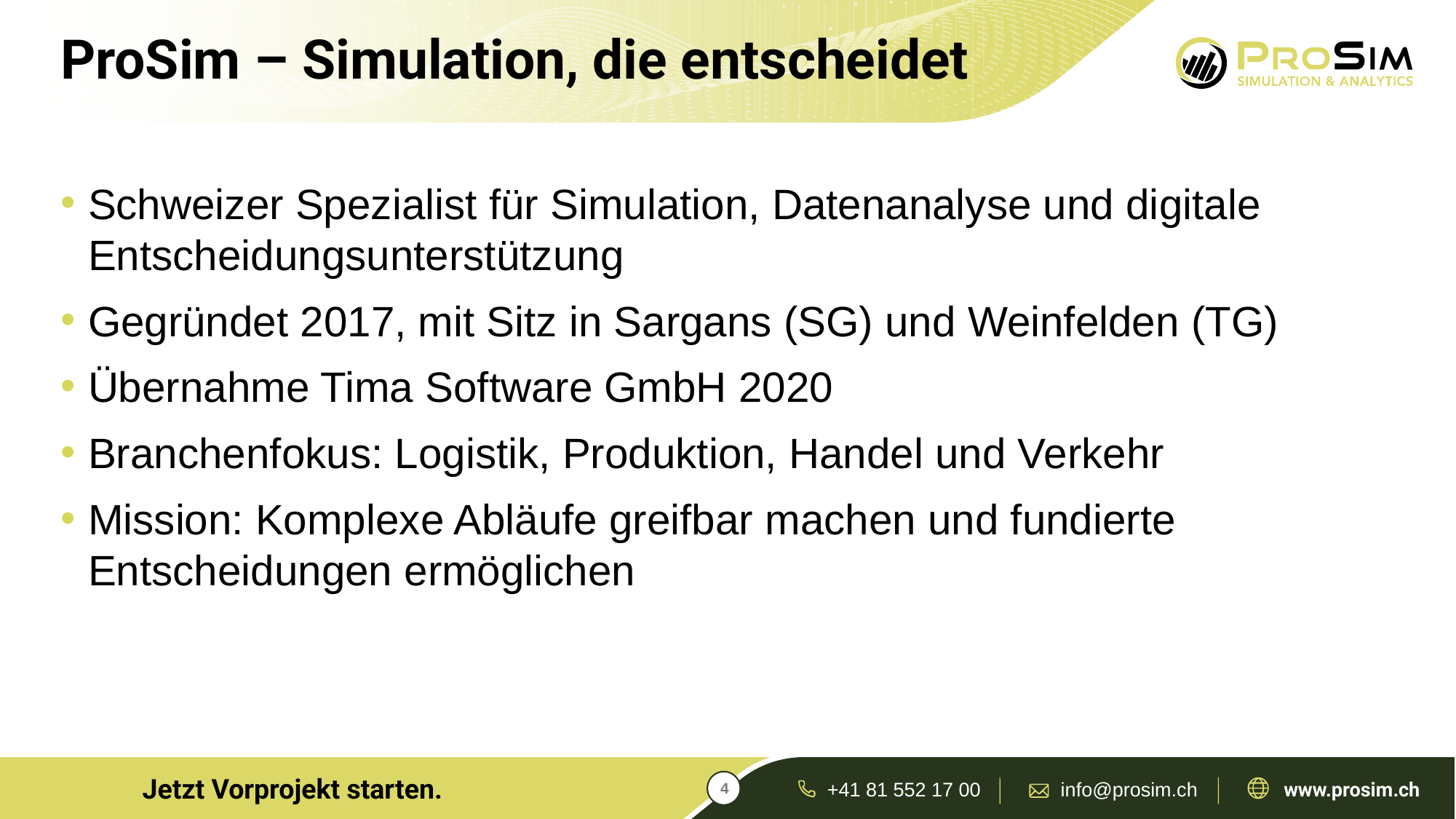

# ProSim – Simulation, die entscheidet
Schweizer Spezialist für Simulation, Datenanalyse und digitale Entscheidungsunterstützung
Gegründet 2017, mit Sitz in Sargans (SG) und Weinfelden (TG)
Übernahme Tima Software GmbH 2020
Branchenfokus: Logistik, Produktion, Handel und Verkehr
Mission: Komplexe Abläufe greifbar machen und fundierte Entscheidungen ermöglichen
Jetzt Vorprojekt starten.
4